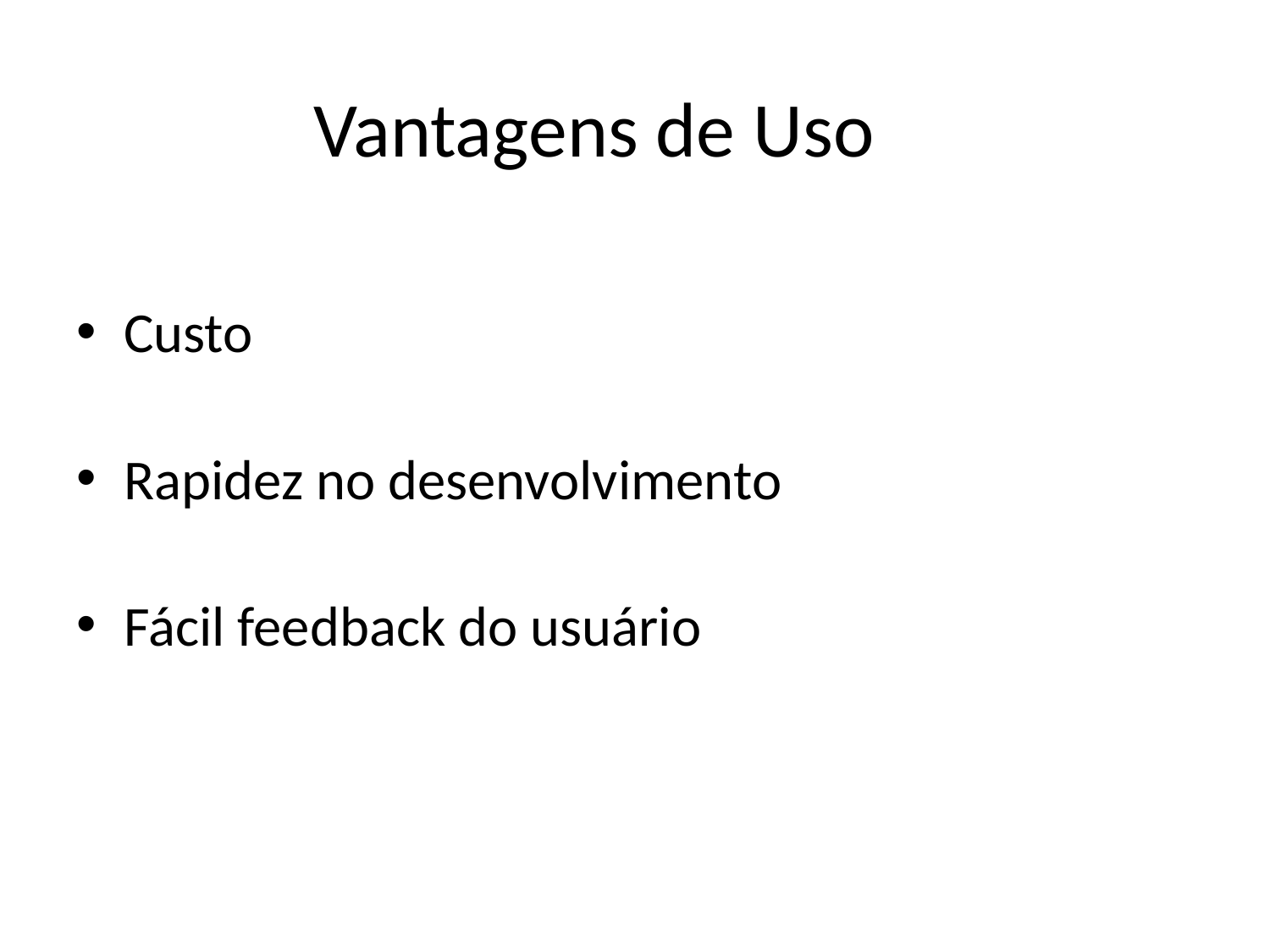

# Vantagens de Uso
Custo
Rapidez no desenvolvimento
Fácil feedback do usuário